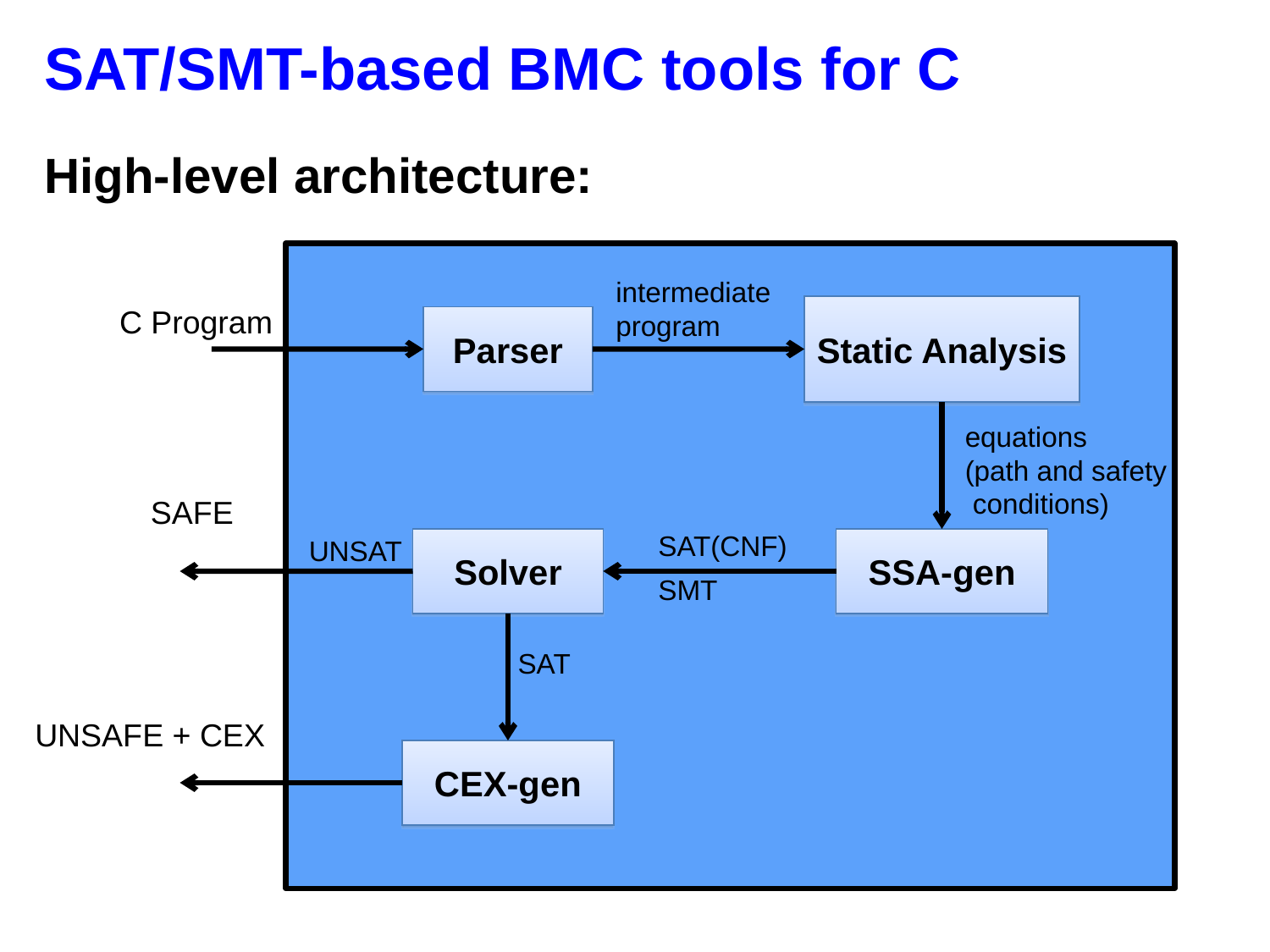

# SAT/SMT-based BMC tools for C
High-level architecture:

intermediate program
C Program
Static Analysis
Parser
equations
(path and safety
 conditions)
SAFE
SAT(CNF)
SMT
UNSAT
Solver
SSA-gen
SAT
UNSAFE + CEX
CEX-gen